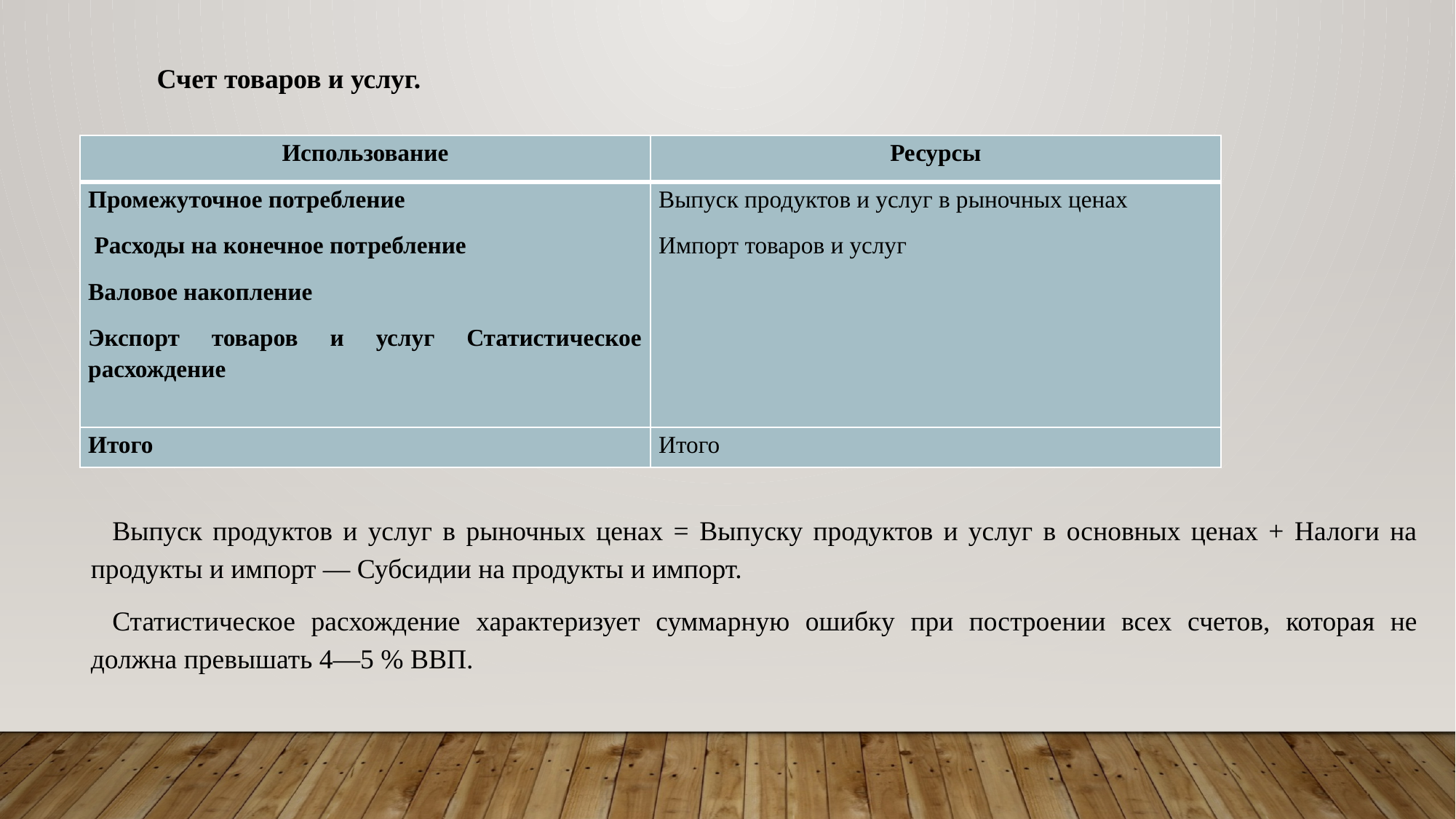

Счет товаров и услуг.
| Использование | Ресурсы |
| --- | --- |
| Промежуточное потребление Расходы на конечное потребление Валовое накопление Экспорт товаров и услуг Статистическое расхождение | Выпуск продуктов и услуг в рыночных ценах Импорт товаров и услуг |
| Итого | Итого |
Выпуск продуктов и услуг в рыночных ценах = Выпуску продуктов и услуг в основных ценах + Налоги на продукты и импорт — Субсидии на продукты и импорт.
Статистическое расхождение характеризует суммарную ошибку при построении всех счетов, которая не должна превышать 4—5 % ВВП.